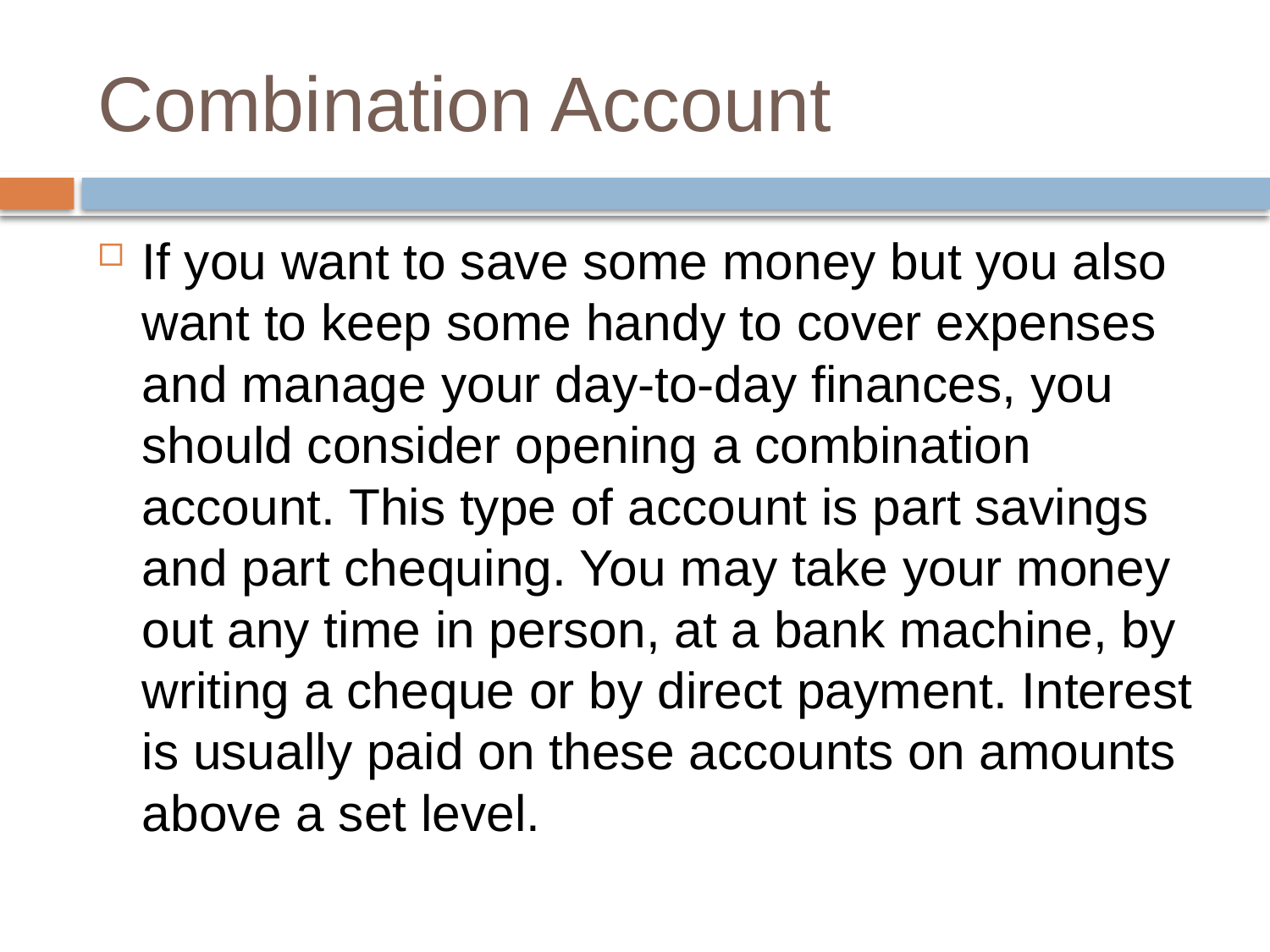

# Combination Account
If you want to save some money but you also want to keep some handy to cover expenses and manage your day-to-day finances, you should consider opening a combination account. This type of account is part savings and part chequing. You may take your money out any time in person, at a bank machine, by writing a cheque or by direct payment. Interest is usually paid on these accounts on amounts above a set level.